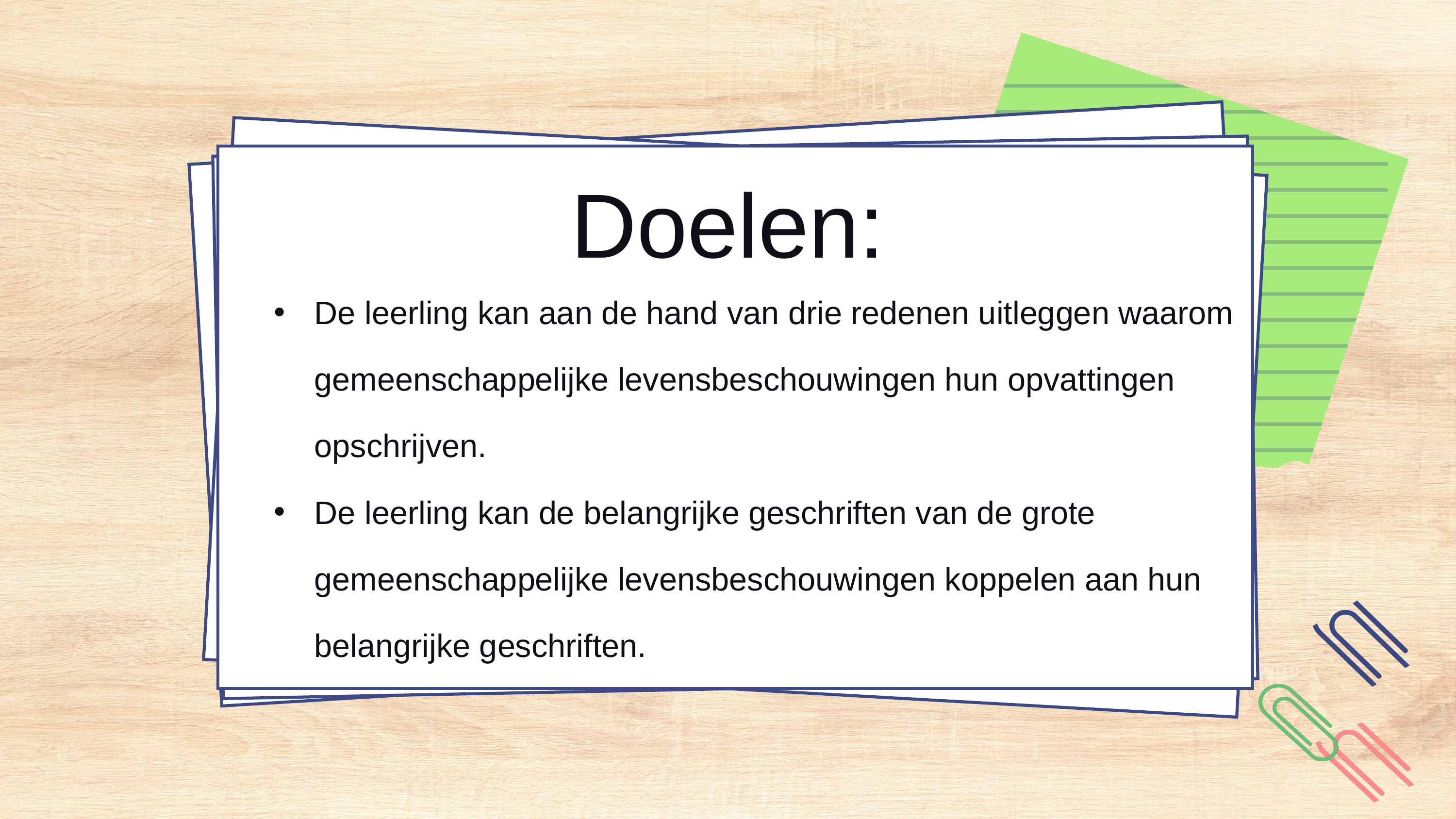

Doelen:
De leerling kan aan de hand van drie redenen uitleggen waarom gemeenschappelijke levensbeschouwingen hun opvattingen opschrijven.
De leerling kan de belangrijke geschriften van de grote gemeenschappelijke levensbeschouwingen koppelen aan hun belangrijke geschriften.